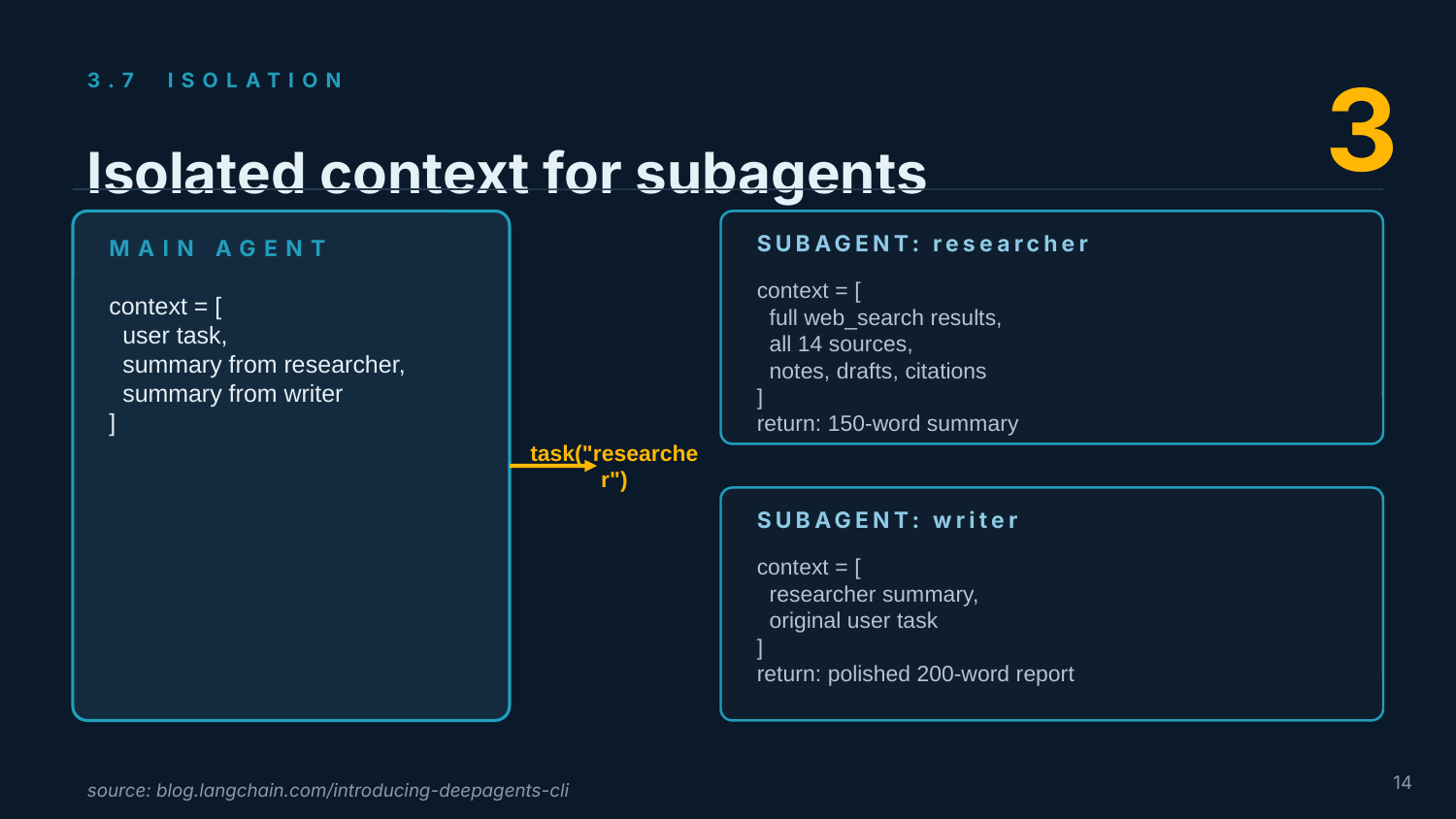

3
3.7  ISOLATION
Isolated context for subagents

SUBAGENT: researcher
MAIN AGENT
context = [
  full web_search results,
  all 14 sources,
  notes, drafts, citations
]
return: 150-word summary
context = [
  user task,
  summary from researcher,
  summary from writer
]
task("researcher")

SUBAGENT: writer
context = [
  researcher summary,
  original user task
]
return: polished 200-word report
14
source: blog.langchain.com/introducing-deepagents-cli